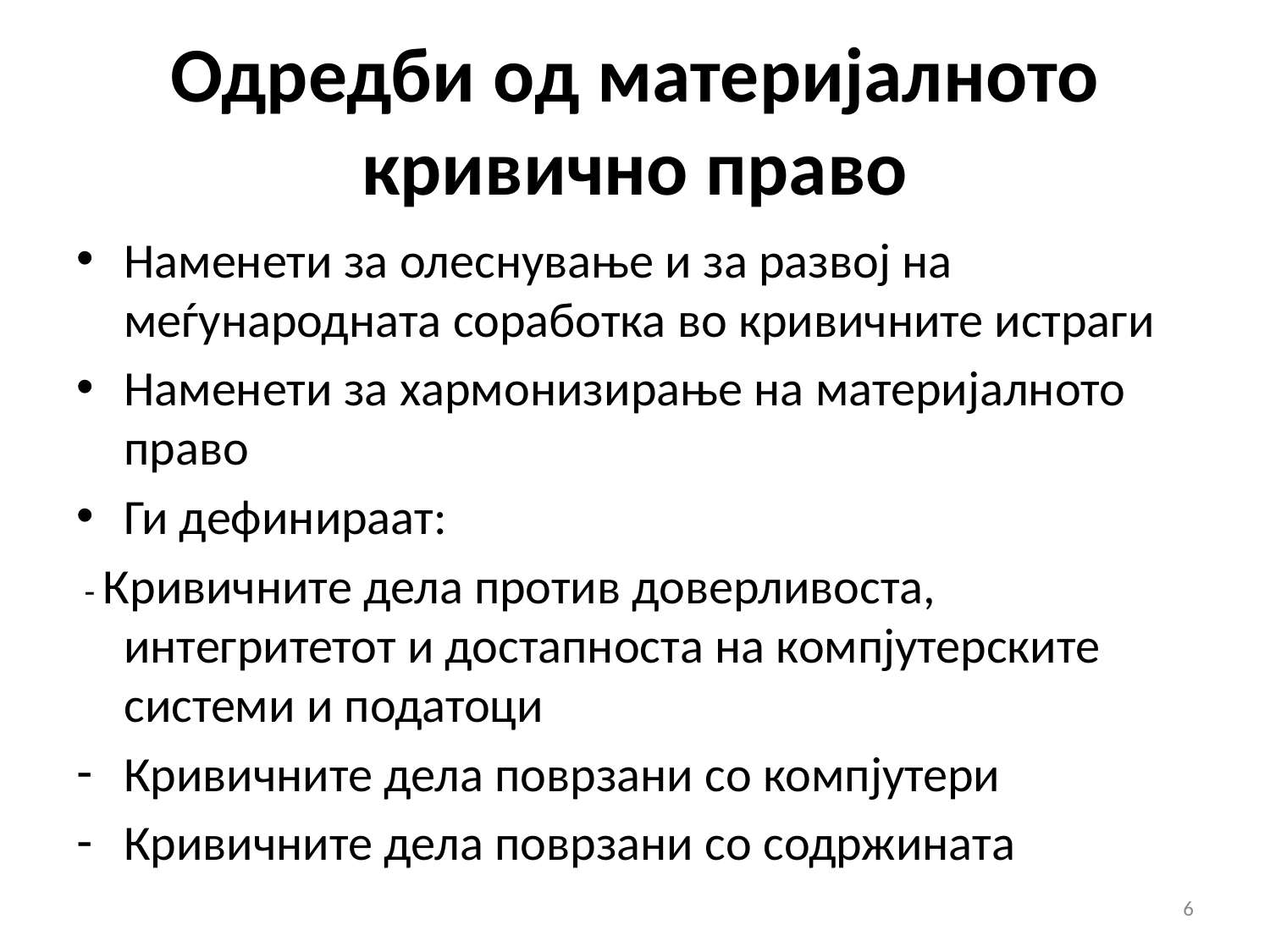

# Одредби од материјалното кривично право
Наменети за олеснување и за развој на меѓународната соработка во кривичните истраги
Наменети за хармонизирање на материјалното право
Ги дефинираат:
 - Кривичните дела против доверливоста, интегритетот и достапноста на компјутерските системи и податоци
Кривичните дела поврзани со компјутери
Кривичните дела поврзани со содржината
6